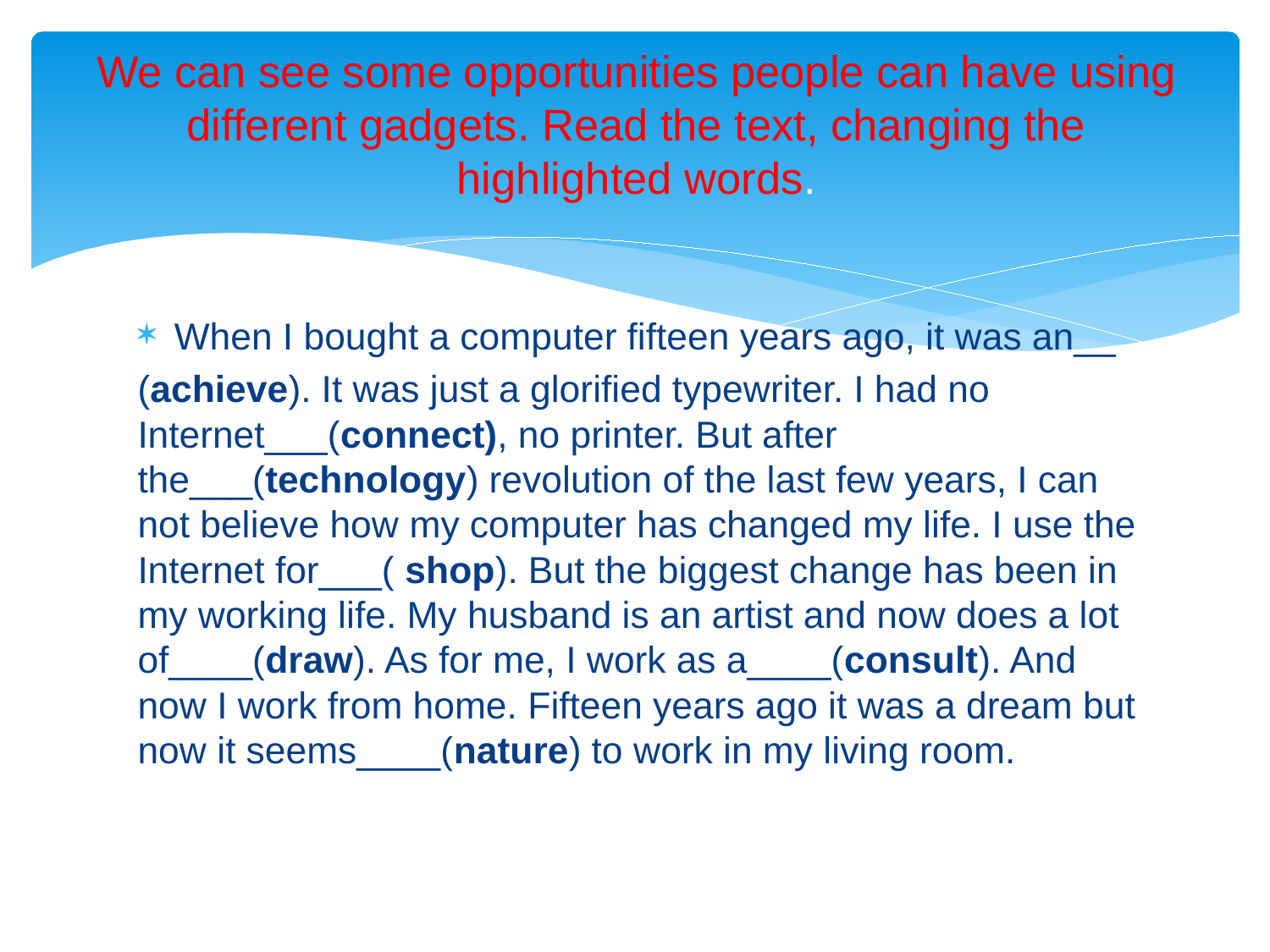

# We can see some opportunities people can have using different gadgets. Read the text, changing the highlighted words.
When I bought a computer fifteen years ago, it was an__
(achieve). It was just a glorified typewriter. I had no Internet___(connect), no printer. But after the___(technology) revolution of the last few years, I can not believe how my computer has changed my life. I use the Internet for___( shop). But the biggest change has been in my working life. My husband is an artist and now does a lot of____(draw). As for me, I work as a____(consult). And now I work from home. Fifteen years ago it was a dream but now it seems____(nature) to work in my living room.